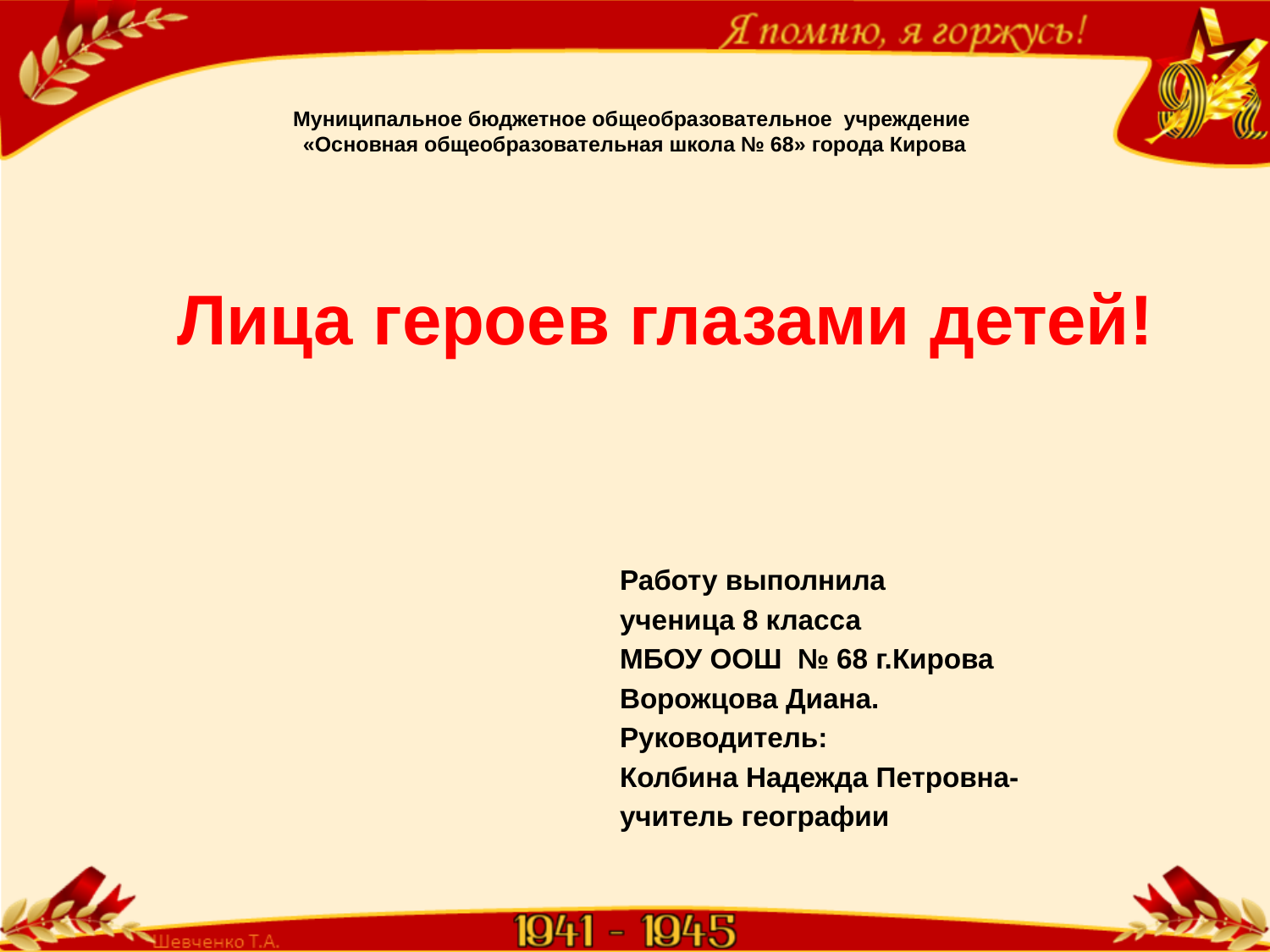

# Муниципальное бюджетное общеобразовательное  учреждение «Основная общеобразовательная школа № 68» города Кирова

 Лица героев глазами детей!

                                                                     Работу выполнила
                                                                     ученица 8 класса
                                                                     МБОУ ООШ  № 68 г.Кирова
                                                                     Ворожцова Диана.
                                                                     Руководитель:
                                                                     Колбина Надежда Петровна-
                                                                     учитель географии